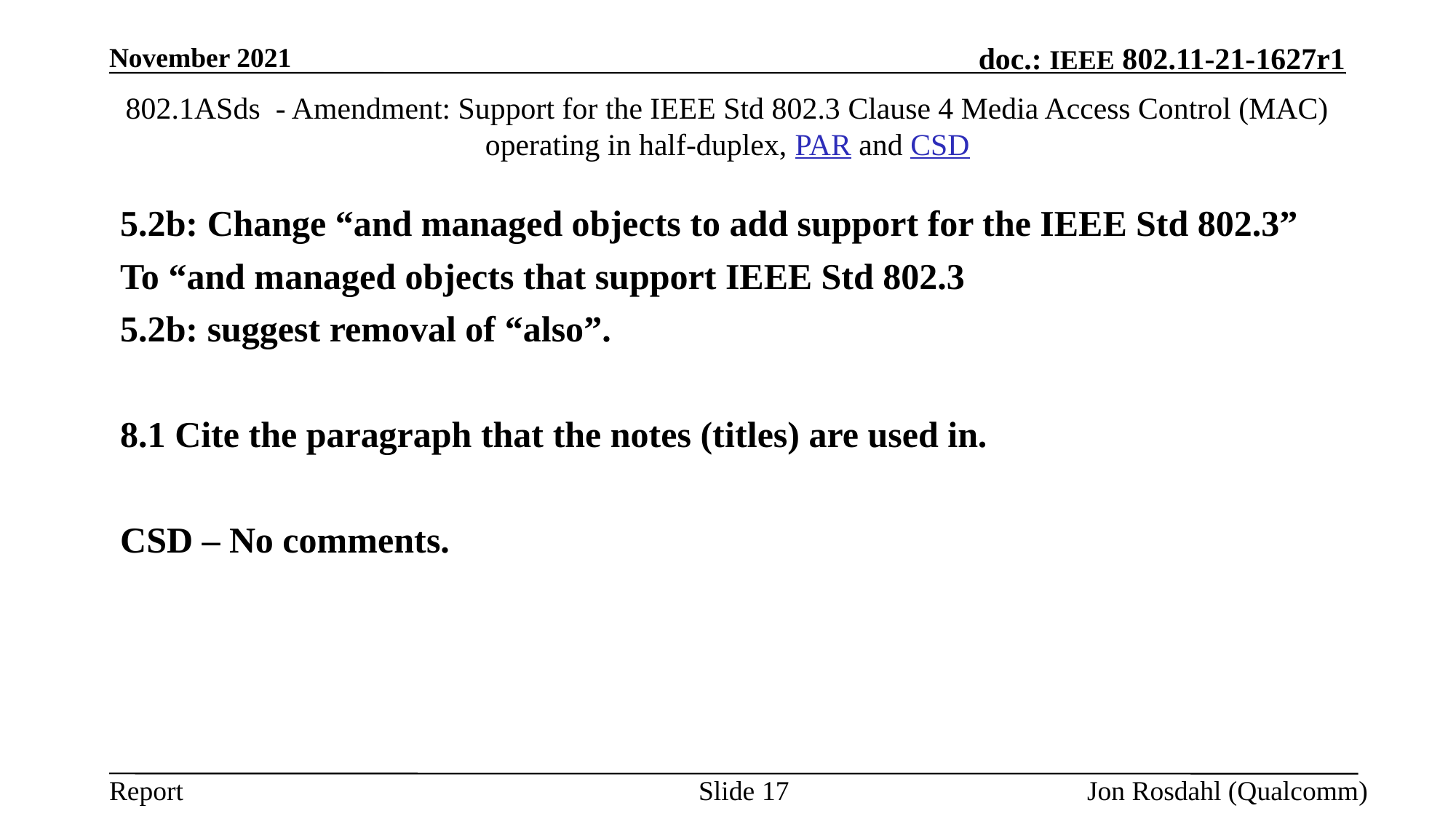

November 2021
# 802.1ASds  - Amendment: Support for the IEEE Std 802.3 Clause 4 Media Access Control (MAC) operating in half-duplex, PAR and CSD
5.2b: Change “and managed objects to add support for the IEEE Std 802.3”
To “and managed objects that support IEEE Std 802.3
5.2b: suggest removal of “also”.

8.1 Cite the paragraph that the notes (titles) are used in.

CSD – No comments.

Slide 17
Jon Rosdahl (Qualcomm)